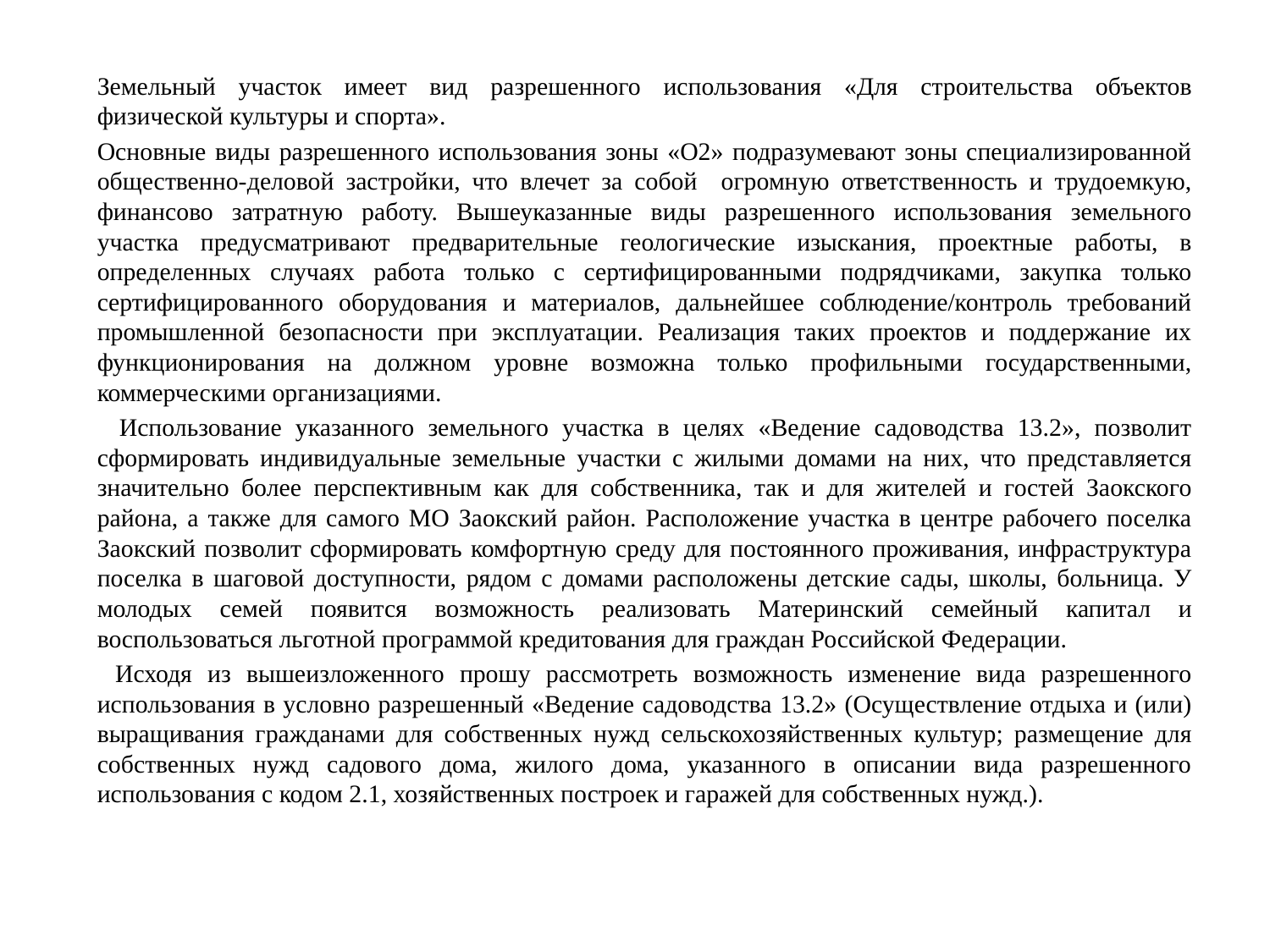

Земельный участок имеет вид разрешенного использования «Для строительства объектов физической культуры и спорта».
		Основные виды разрешенного использования зоны «О2» подразумевают зоны специализированной общественно-деловой застройки, что влечет за собой  огромную ответственность и трудоемкую, финансово затратную работу. Вышеуказанные виды разрешенного использования земельного участка предусматривают предварительные геологические изыскания, проектные работы, в определенных случаях работа только с сертифицированными подрядчиками, закупка только сертифицированного оборудования и материалов, дальнейшее соблюдение/контроль требований промышленной безопасности при эксплуатации. Реализация таких проектов и поддержание их функционирования на должном уровне возможна только профильными государственными, коммерческими организациями.
   		Использование указанного земельного участка в целях «Ведение садоводства 13.2», позволит сформировать индивидуальные земельные участки с жилыми домами на них, что представляется значительно более перспективным как для собственника, так и для жителей и гостей Заокского района, а также для самого МО Заокский район. Расположение участка в центре рабочего поселка Заокский позволит сформировать комфортную среду для постоянного проживания, инфраструктура поселка в шаговой доступности, рядом с домами расположены детские сады, школы, больница. У молодых семей появится возможность реализовать Материнский семейный капитал и воспользоваться льготной программой кредитования для граждан Российской Федерации.
  		Исходя из вышеизложенного прошу рассмотреть возможность изменение вида разрешенного использования в условно разрешенный «Ведение садоводства 13.2» (Осуществление отдыха и (или) выращивания гражданами для собственных нужд сельскохозяйственных культур; размещение для собственных нужд садового дома, жилого дома, указанного в описании вида разрешенного использования с кодом 2.1, хозяйственных построек и гаражей для собственных нужд.).